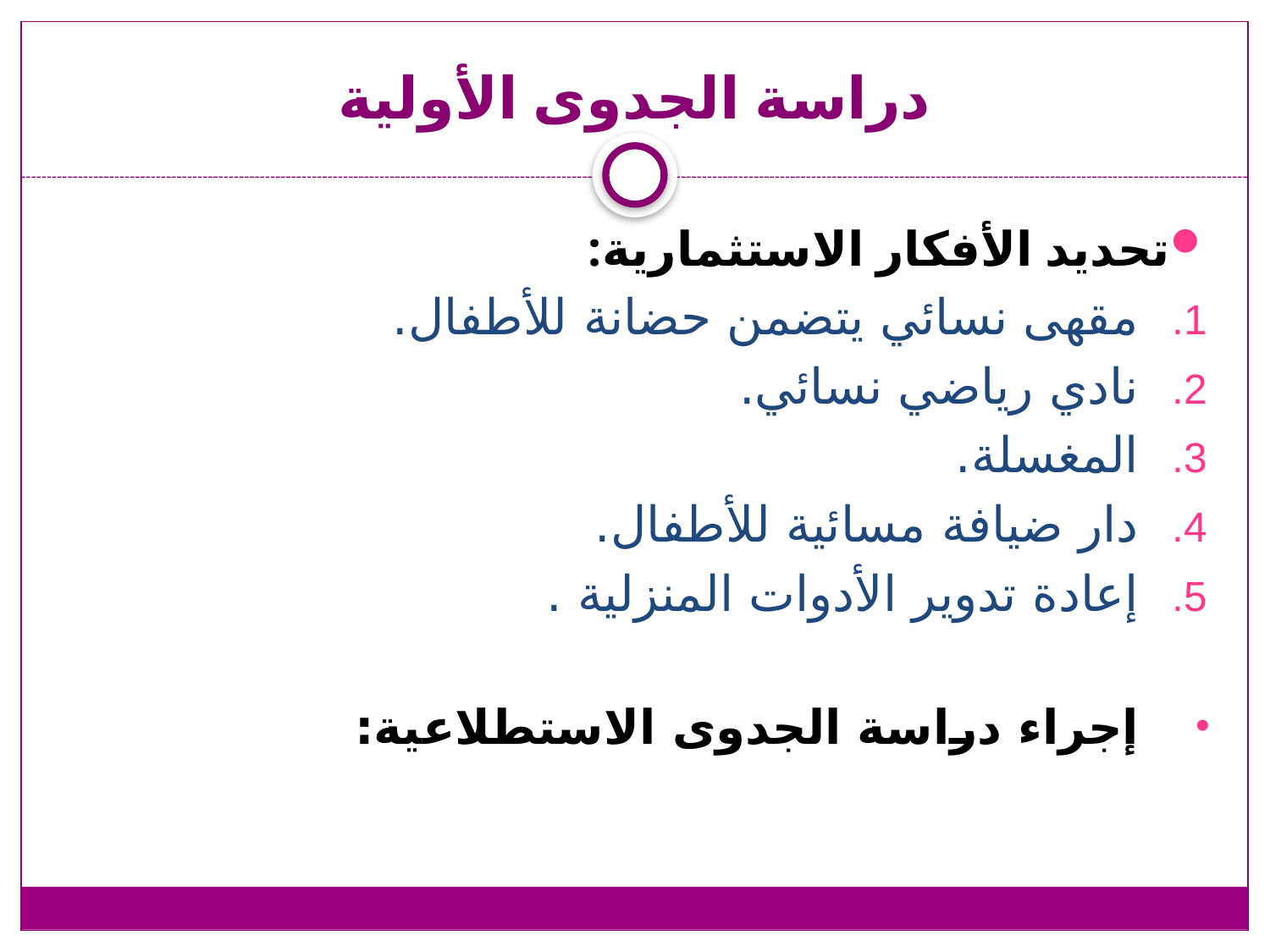

# دراسة الجدوى الأولية
تحديد الأفكار الاستثمارية:
مقهى نسائي يتضمن حضانة للأطفال.
نادي رياضي نسائي.
المغسلة.
دار ضيافة مسائية للأطفال.
إعادة تدوير الأدوات المنزلية .

إجراء دراسة الجدوى الاستطلاعية: